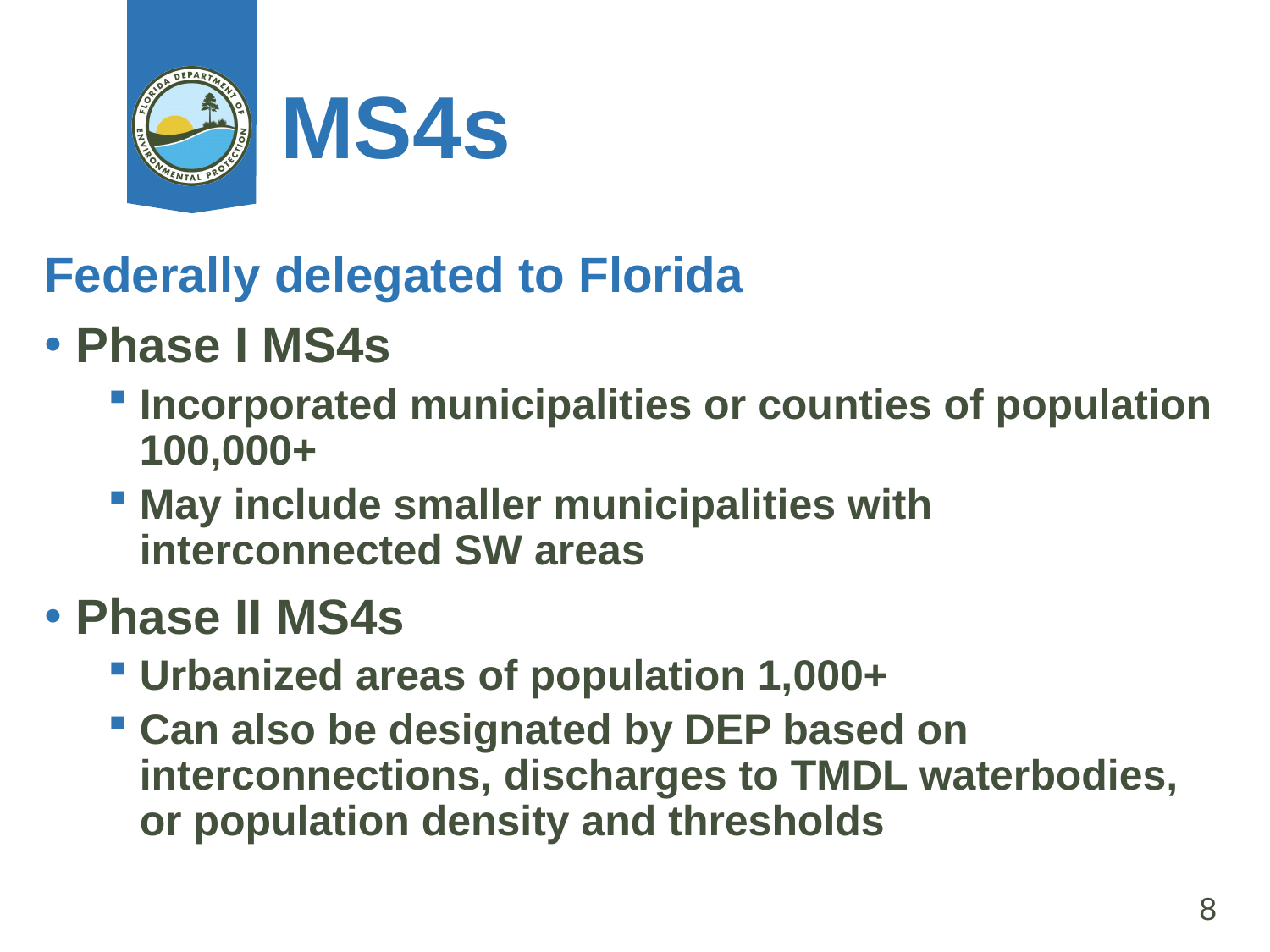

# MS4s
Federally delegated to Florida
Phase I MS4s
Incorporated municipalities or counties of population 100,000+
May include smaller municipalities with interconnected SW areas
Phase II MS4s
Urbanized areas of population 1,000+
Can also be designated by DEP based on interconnections, discharges to TMDL waterbodies, or population density and thresholds